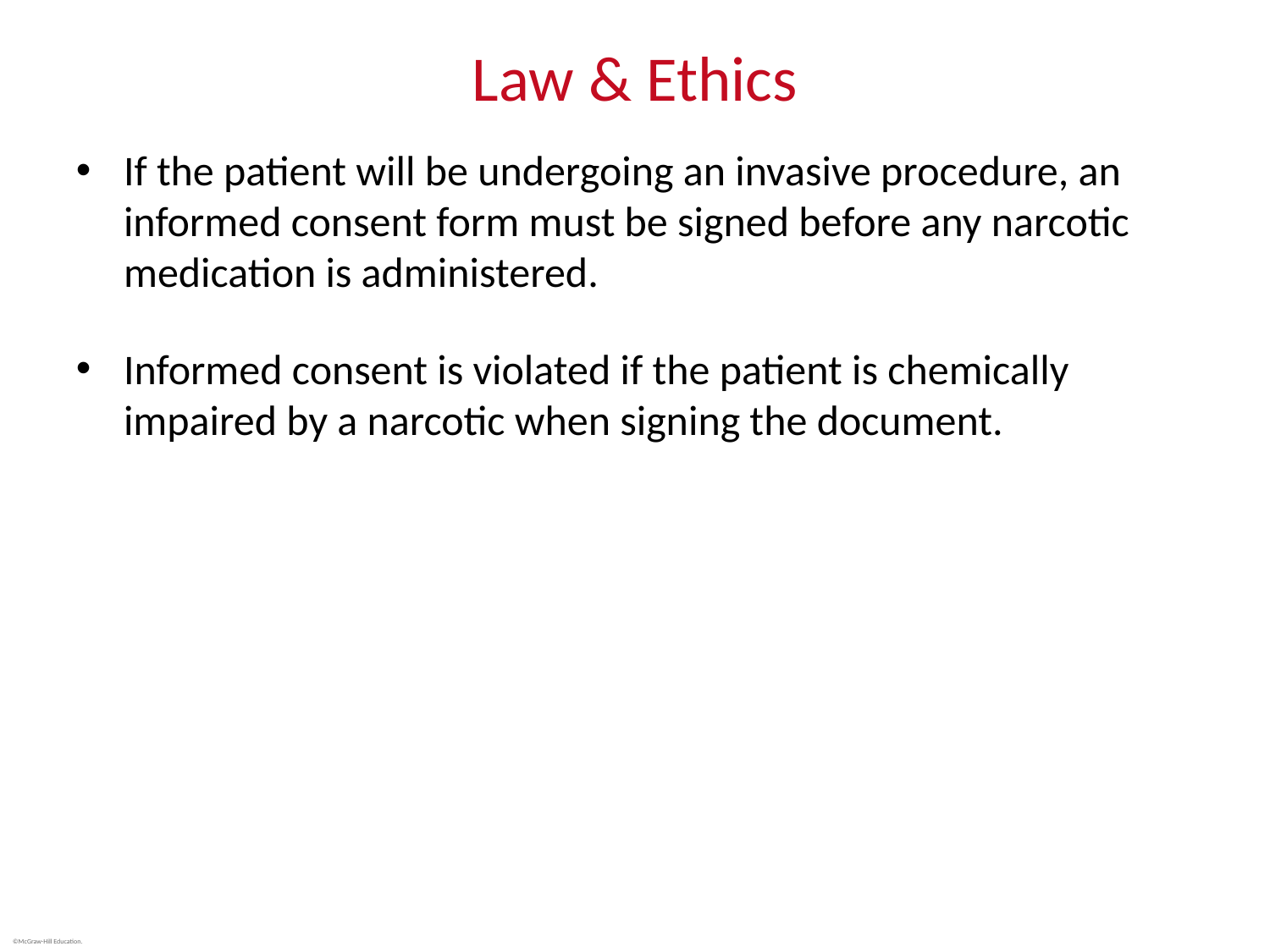

# Law & Ethics
If the patient will be undergoing an invasive procedure, an informed consent form must be signed before any narcotic medication is administered.
Informed consent is violated if the patient is chemically impaired by a narcotic when signing the document.